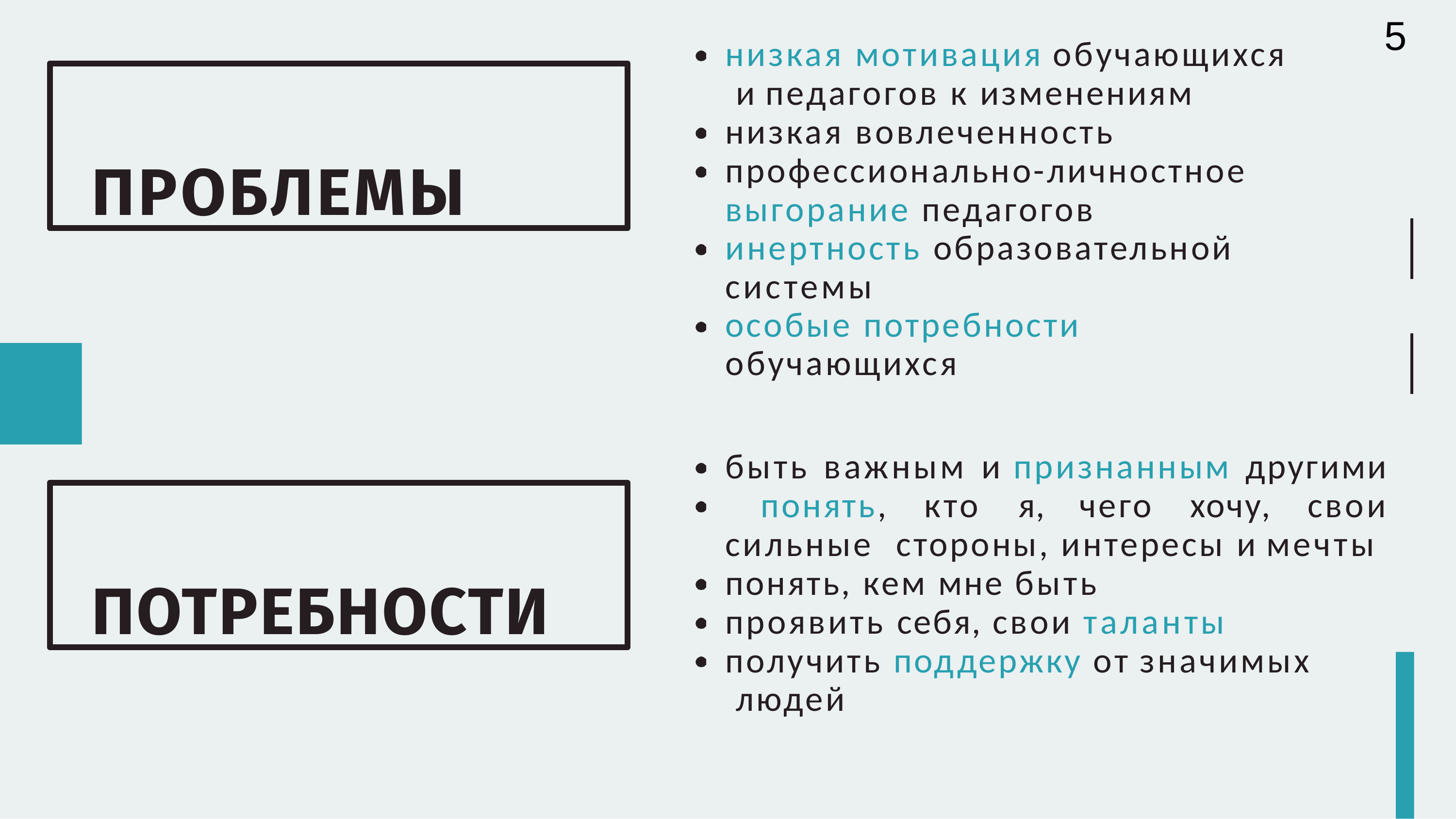

5
низкая мотивация обучающихся  и педагогов к изменениям  низкая вовлеченность  профессионально-личностное  выгорание педагогов  инертность образовательной  системы
особые потребности обучающихся

ПРОБЛЕМЫ

быть важным и признанным другими  понять, кто я, чего хочу, свои сильные  стороны, интересы и мечты
понять, кем мне быть  проявить себя, свои таланты
получить поддержку от значимых  людей

ПОТРЕБНОСТИ